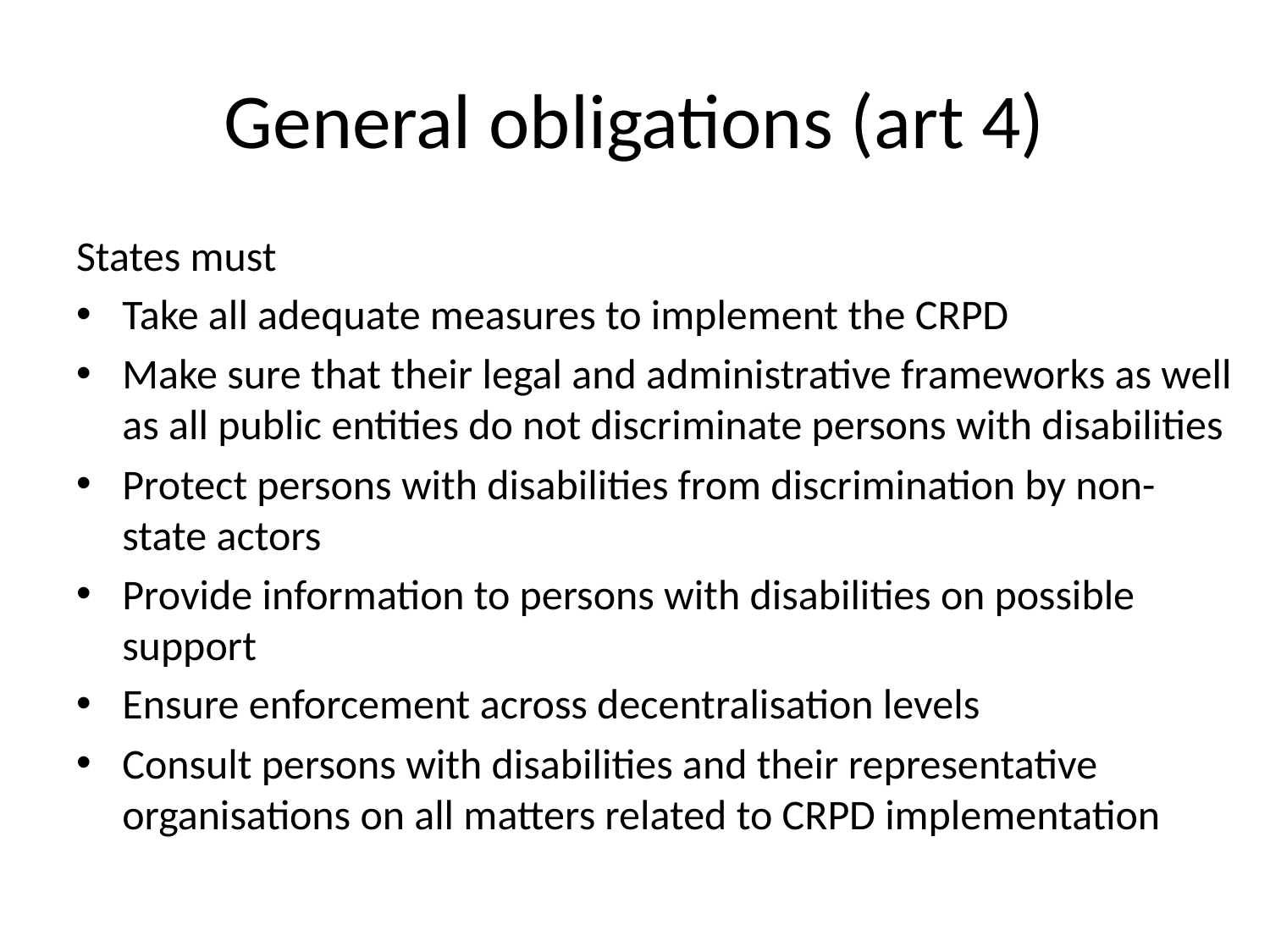

# General obligations (art 4)
States must
Take all adequate measures to implement the CRPD
Make sure that their legal and administrative frameworks as well as all public entities do not discriminate persons with disabilities
Protect persons with disabilities from discrimination by non-state actors
Provide information to persons with disabilities on possible support
Ensure enforcement across decentralisation levels
Consult persons with disabilities and their representative organisations on all matters related to CRPD implementation